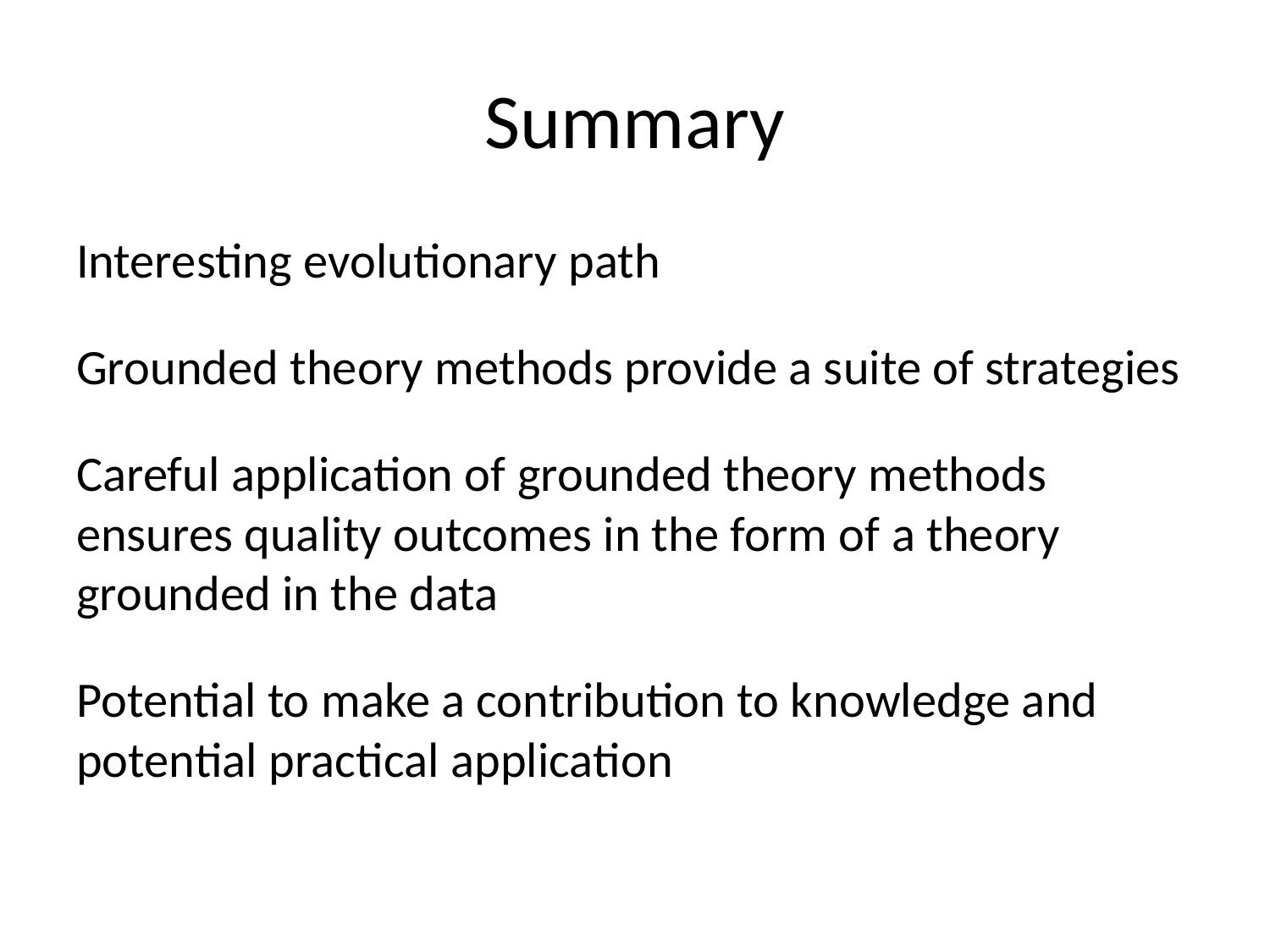

# Summary
Interesting evolutionary path
Grounded theory methods provide a suite of strategies
Careful application of grounded theory methods ensures quality outcomes in the form of a theory grounded in the data
Potential to make a contribution to knowledge and potential practical application